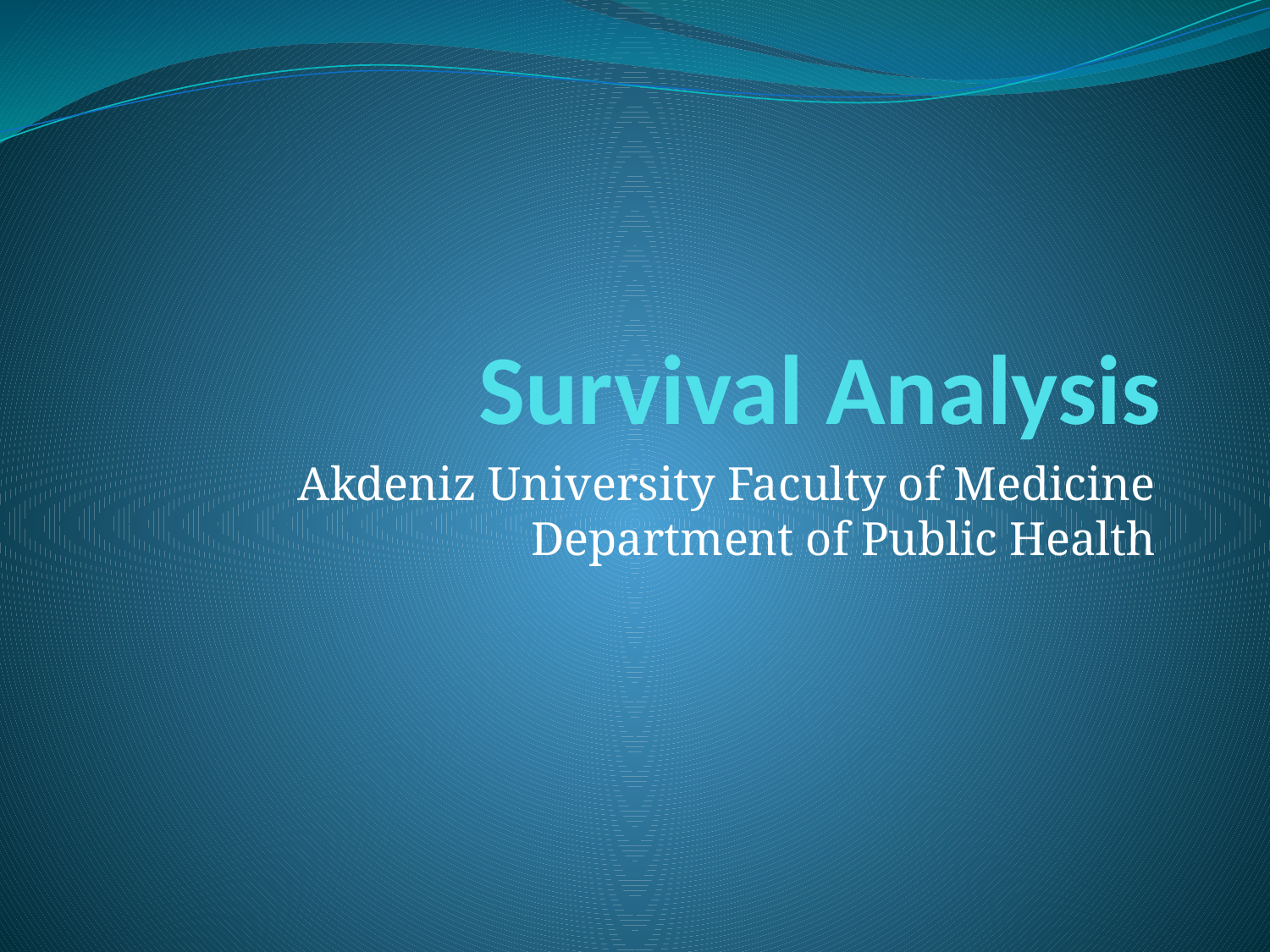

# Survival Analysis
Akdeniz University Faculty of Medicine Department of Public Health